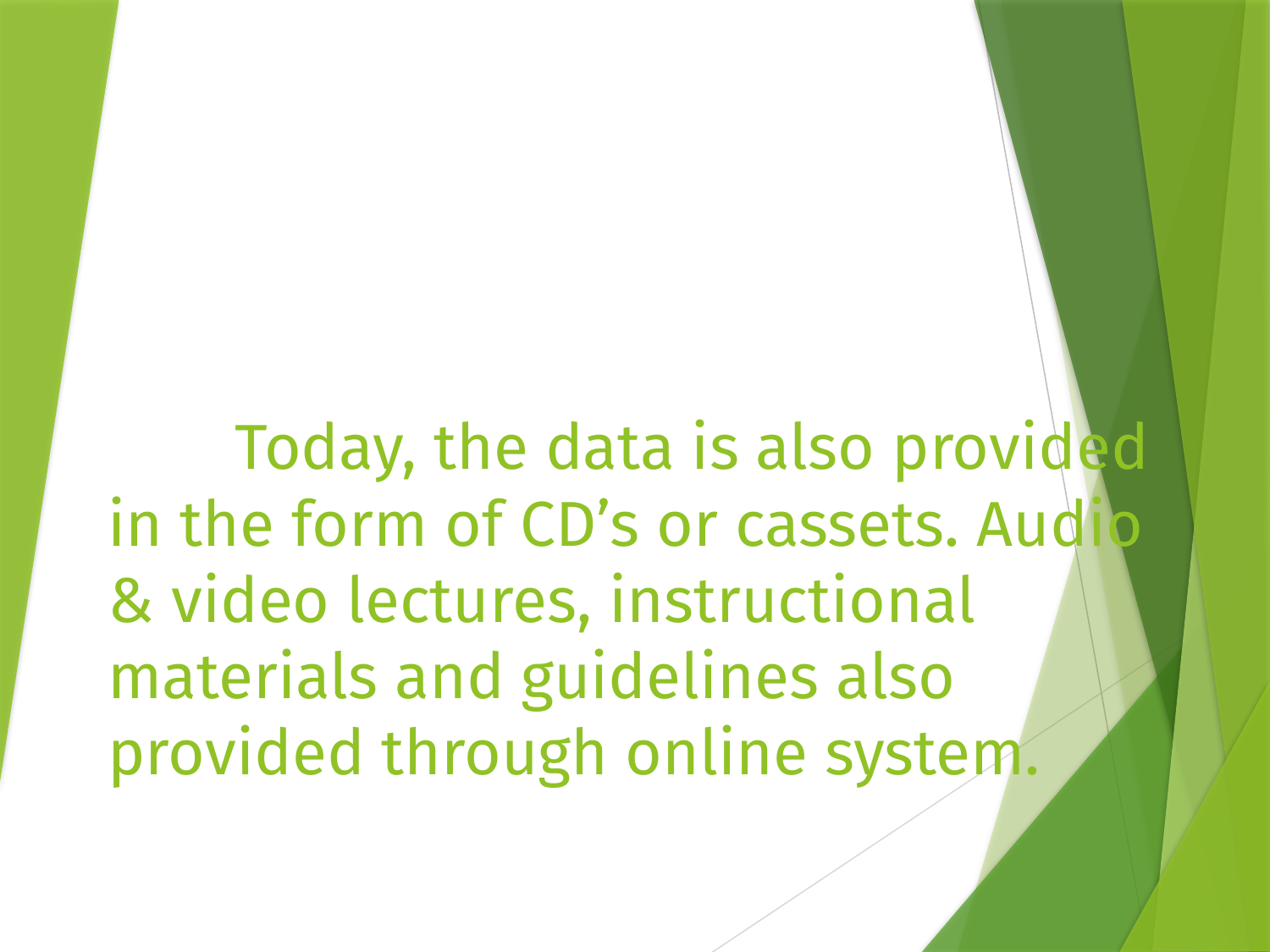

# Today, the data is also provided in the form of CD’s or cassets. Audio & video lectures, instructional materials and guidelines also provided through online system.